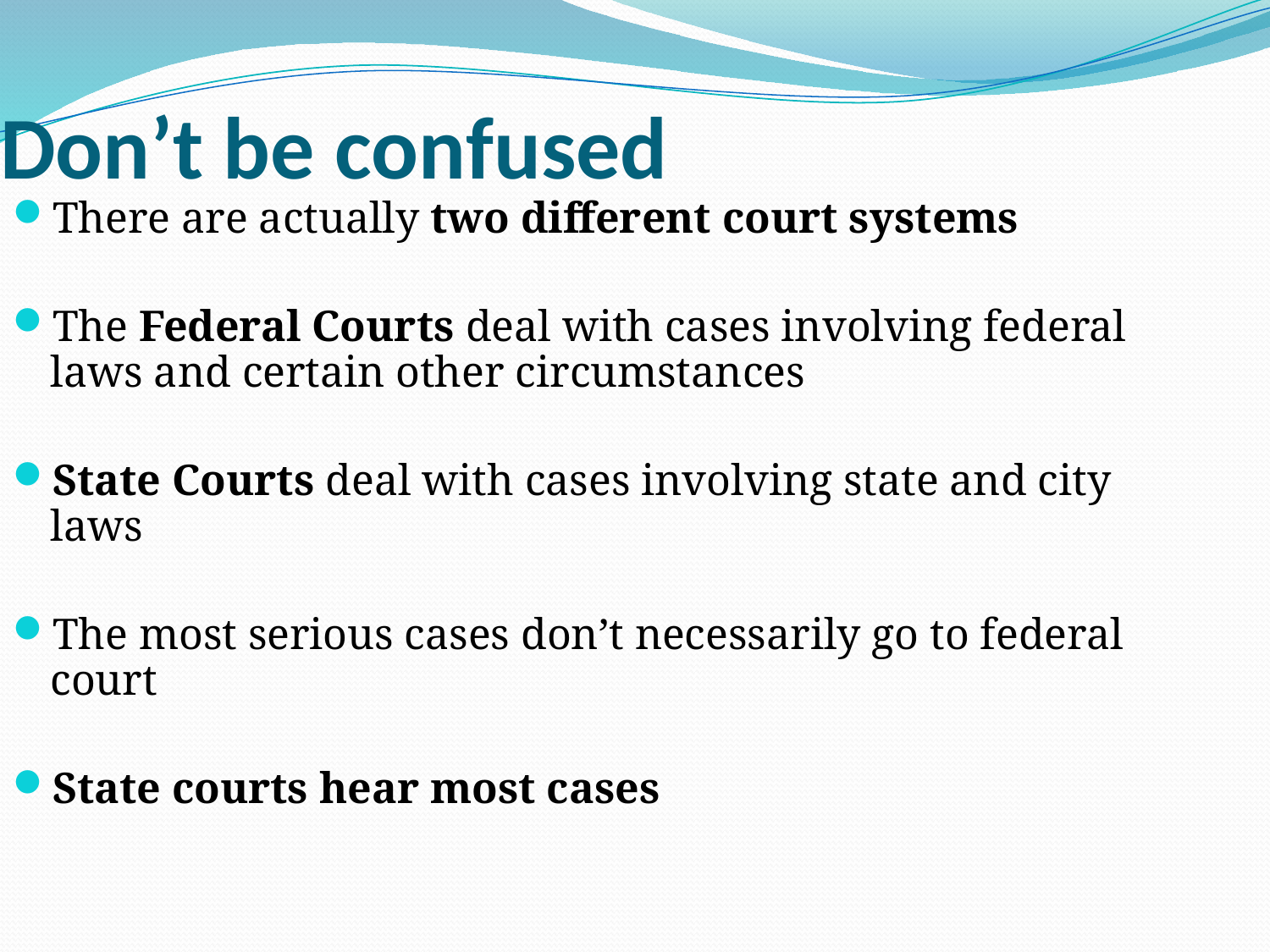

Don’t be confused
There are actually two different court systems

The Federal Courts deal with cases involving federal laws and certain other circumstances

State Courts deal with cases involving state and city laws

The most serious cases don’t necessarily go to federal court

State courts hear most cases